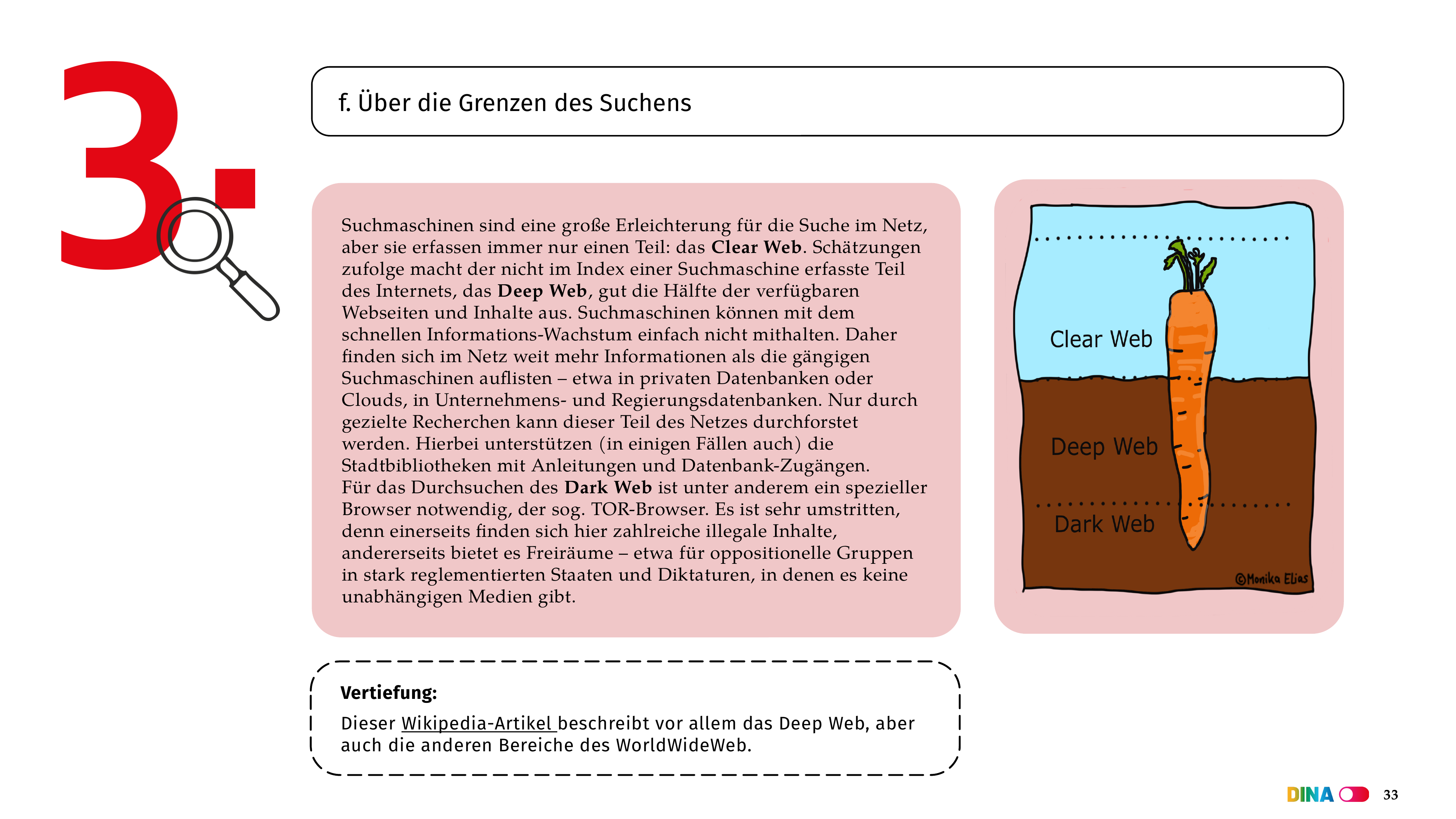

f. Über die Grenzen des Suchens

Suchmaschinen sind eine große Erleichterung für die Suche im Netz, aber sie erfassen immer nur einen Teil: das Clear Web. Schätzungen zufolge macht der nicht im Index einer Suchmaschine erfasste Teil des Internets, das Deep Web, gut die Hälfte der verfügbaren Webseiten und Inhalte aus. Suchmaschinen können mit dem schnellen Informations-Wachstum einfach nicht mithalten. Daher finden sich im Netz weit mehr Informationen als die gängigen Suchmaschinen auflisten – etwa in privaten Datenbanken oder Clouds, in Unternehmens- und Regierungsdatenbanken. Nur durch gezielte Recherchen kann dieser Teil des Netzes durchforstet werden. Hierbei unterstützen (in einigen Fällen auch) die Stadtbibliotheken mit Anleitungen und Datenbank-Zugängen.
Für das Durchsuchen des Dark Web ist unter anderem ein spezieller Browser notwendig, der sog. TOR-Browser. Es ist sehr umstritten, denn einerseits finden sich hier zahlreiche illegale Inhalte, andererseits bietet es Freiräume – etwa für oppositionelle Gruppen in stark reglementierten Staaten und Diktaturen, in denen es keine unabhängigen Medien gibt.

Vertiefung:
Dieser Wikipedia-Artikel beschreibt vor allem das Deep Web, aber auch die anderen Bereiche des WorldWideWeb.
33